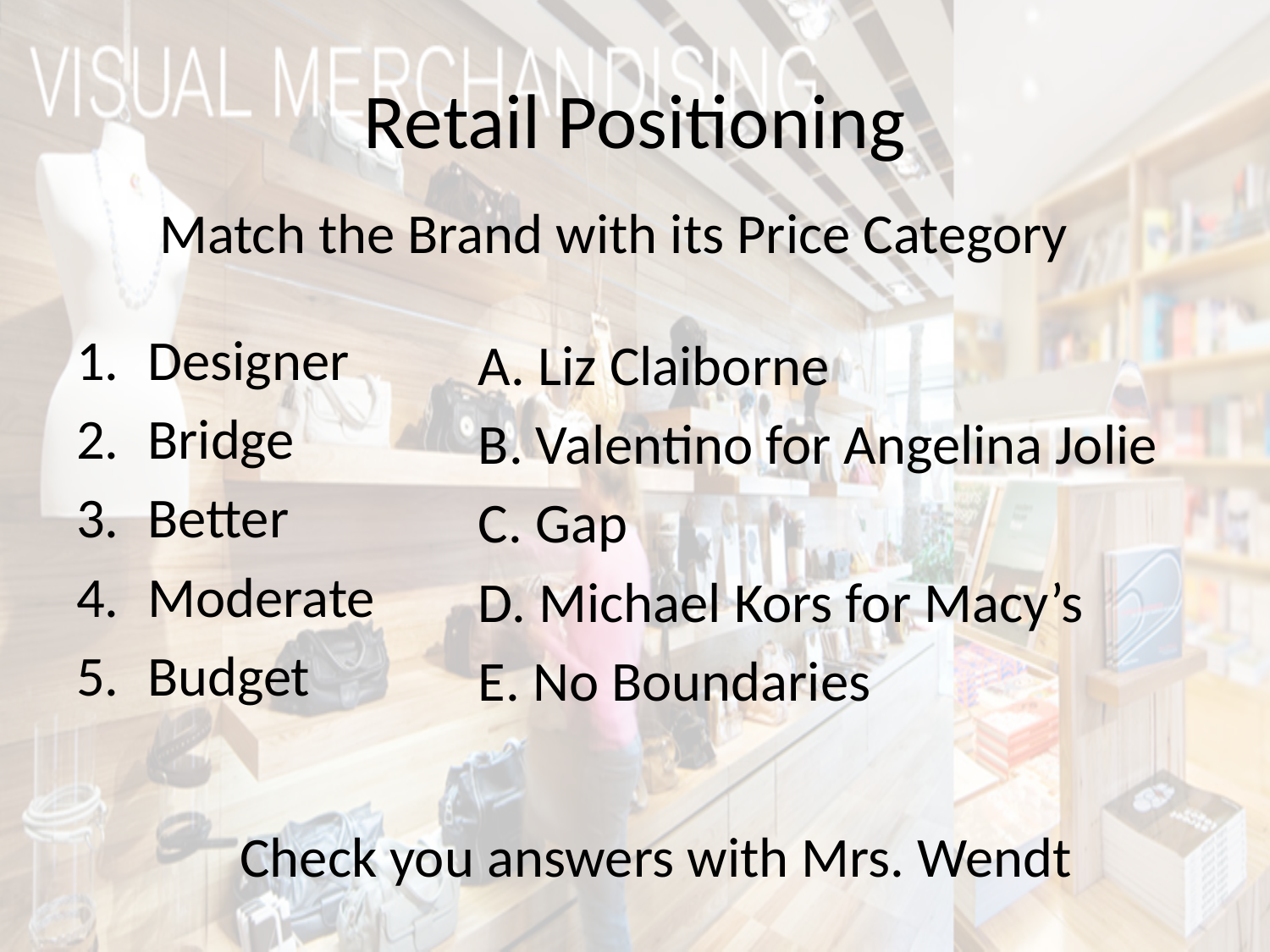

# Retail Positioning
Match the Brand with its Price Category
Designer
Bridge
Better
Moderate
Budget
A. Liz Claiborne
B. Valentino for Angelina Jolie
C. Gap
D. Michael Kors for Macy’s
E. No Boundaries
Check you answers with Mrs. Wendt